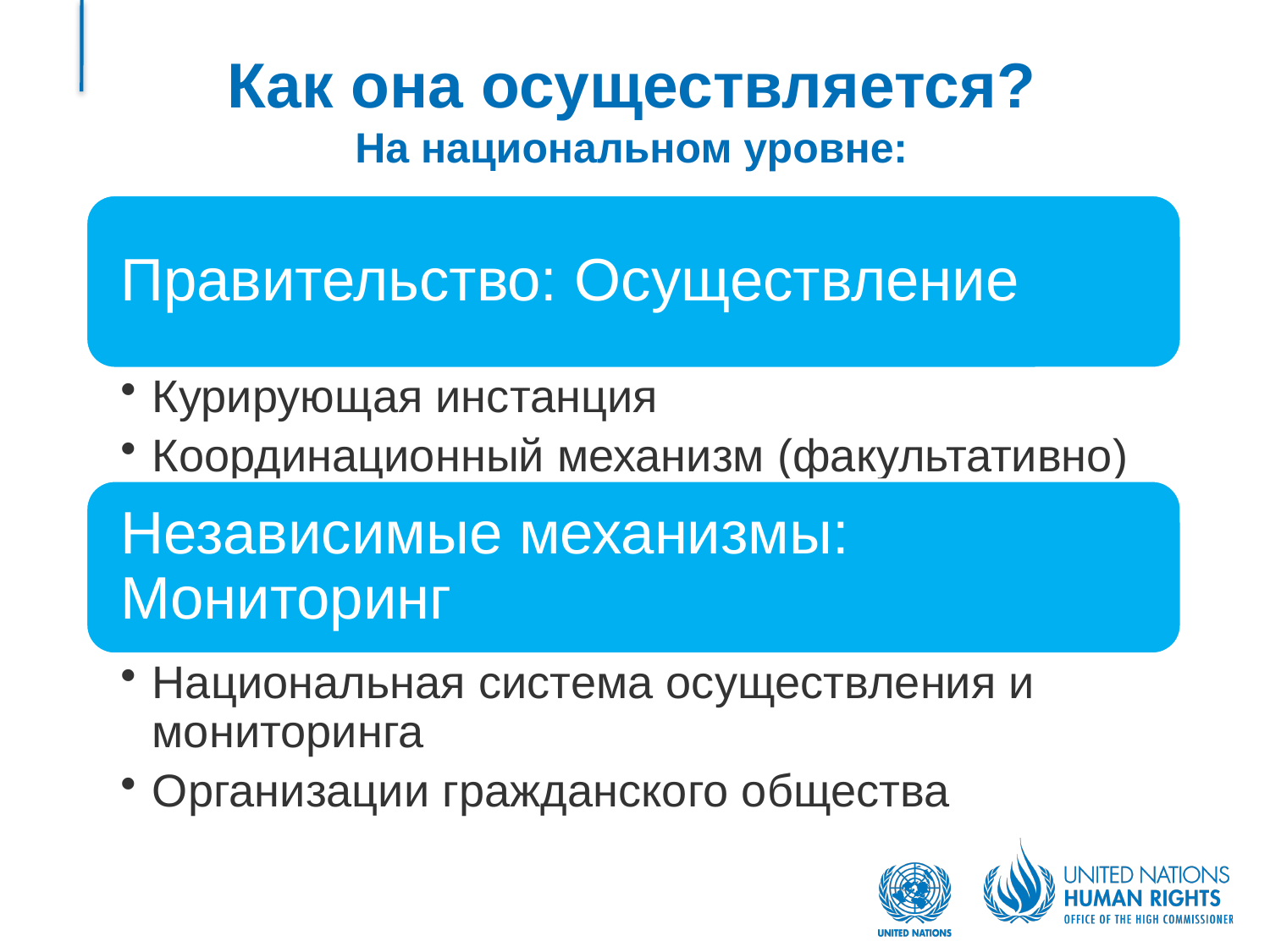

# Как она осуществляется? На национальном уровне:

Правительство: Осуществление
Курирующая инстанция
Координационный механизм (факультативно)
Независимые механизмы: Мониторинг
Национальная система осуществления и мониторинга
Организации гражданского общества